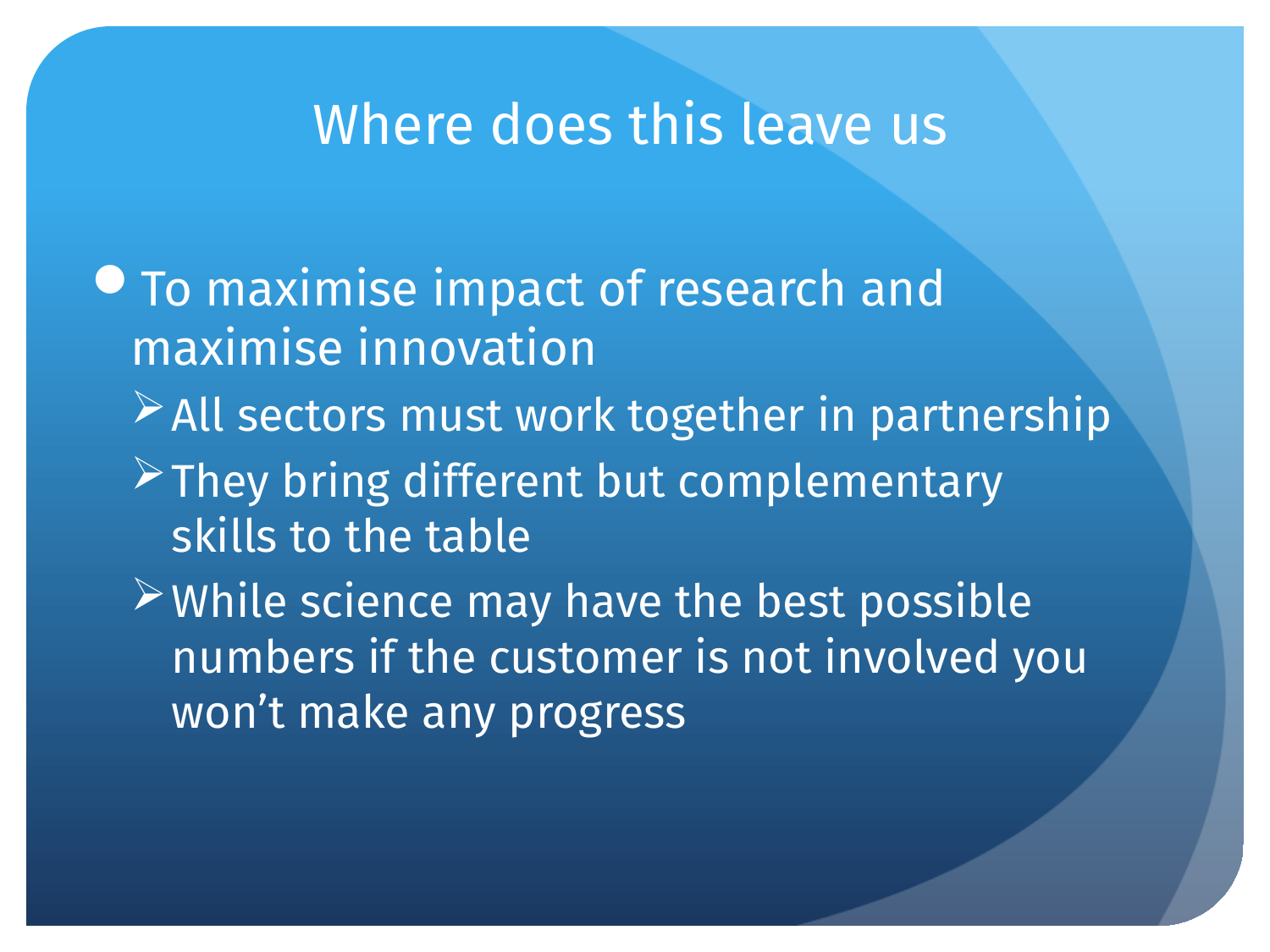

Where does this leave us
To maximise impact of research and maximise innovation
All sectors must work together in partnership
They bring different but complementary skills to the table
While science may have the best possible numbers if the customer is not involved you won’t make any progress